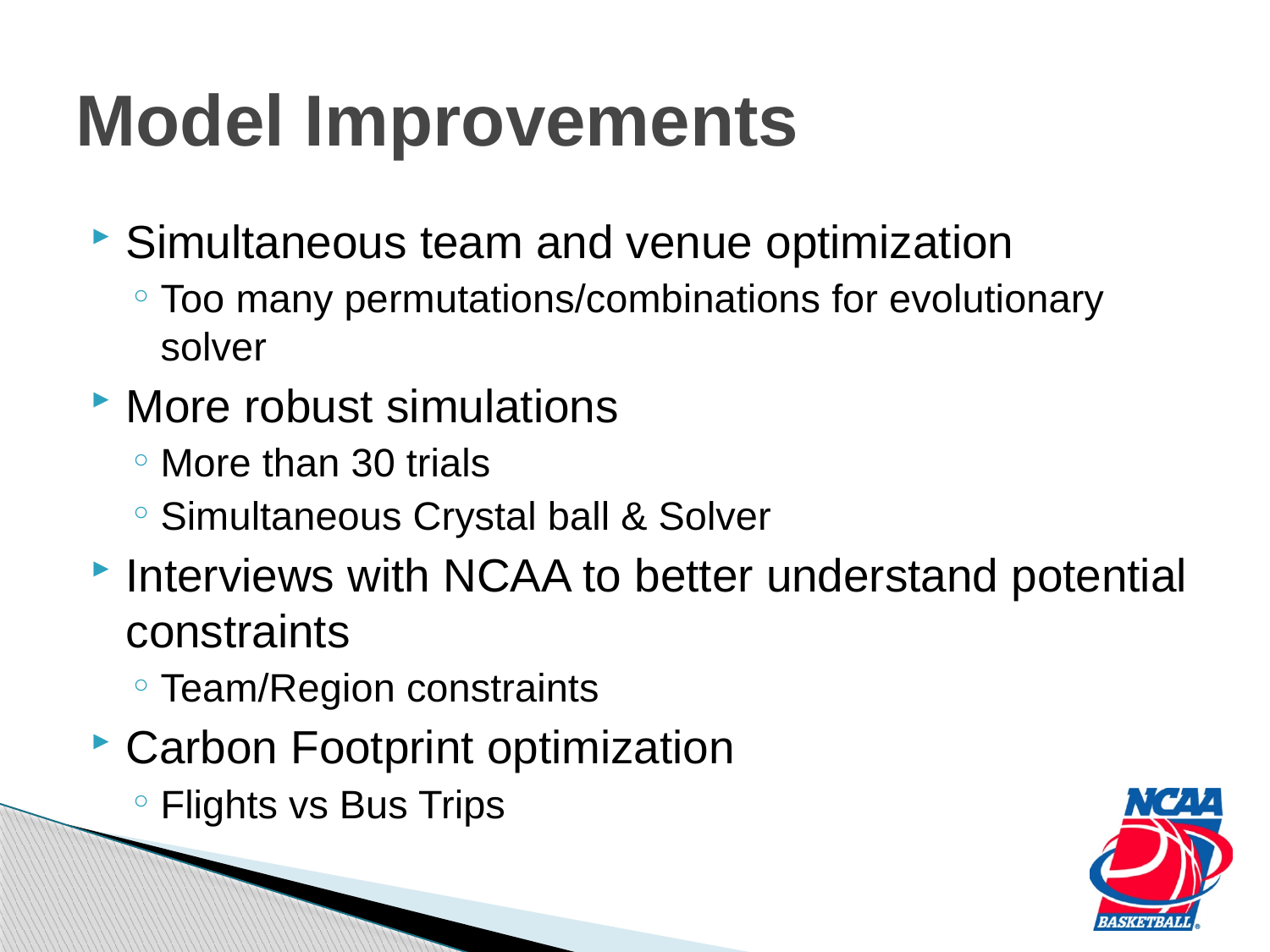

# Model Improvements
Simultaneous team and venue optimization
Too many permutations/combinations for evolutionary solver
More robust simulations
More than 30 trials
Simultaneous Crystal ball & Solver
Interviews with NCAA to better understand potential constraints
Team/Region constraints
Carbon Footprint optimization
Flights vs Bus Trips